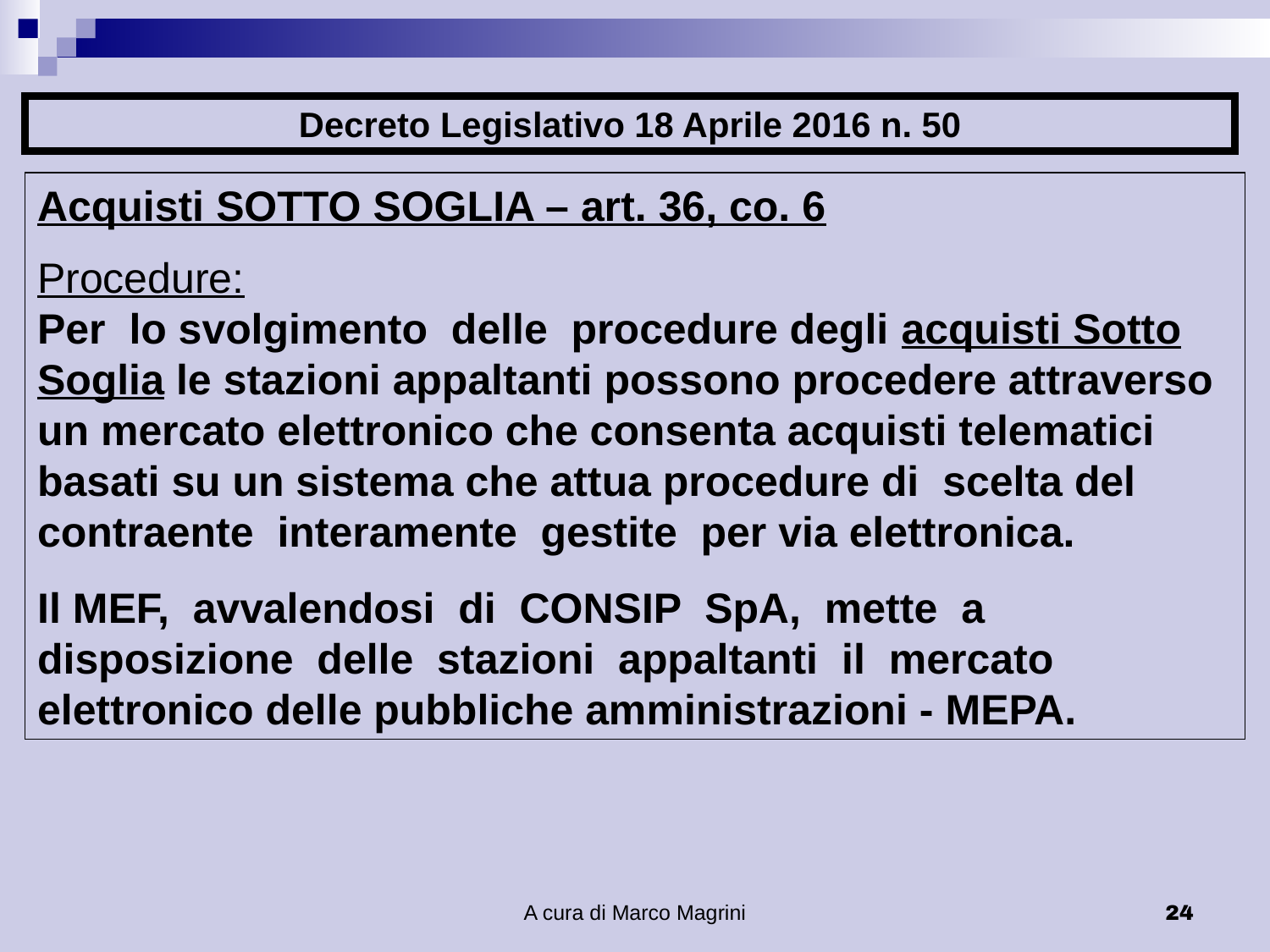

Decreto Legislativo 18 Aprile 2016 n. 50
Acquisti SOTTO SOGLIA – art. 36, co. 6

Procedure:
Per  lo svolgimento  delle  procedure degli acquisti Sotto Soglia le stazioni appaltanti possono procedere attraverso un mercato elettronico che consenta acquisti telematici basati su un sistema che attua procedure di  scelta del contraente  interamente  gestite  per via elettronica.

Il MEF,  avvalendosi  di  CONSIP  SpA,  mette  a disposizione  delle  stazioni  appaltanti  il  mercato   elettronico delle pubbliche amministrazioni - MEPA.

A cura di Marco Magrini
24